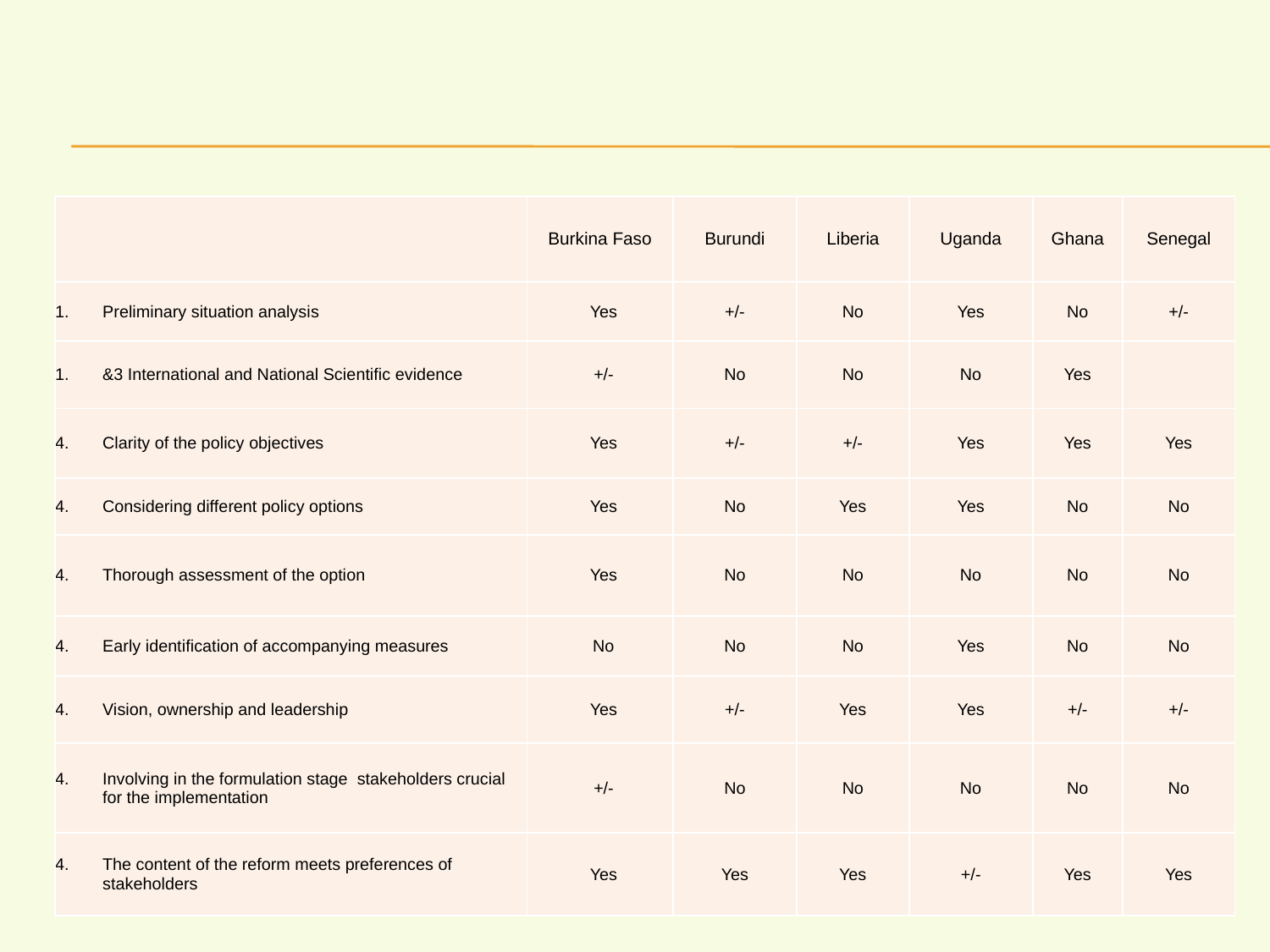

#
|  | Burkina Faso | Burundi | Liberia | Uganda | Ghana | Senegal |
| --- | --- | --- | --- | --- | --- | --- |
| Preliminary situation analysis | Yes | +/- | No | Yes | No | +/- |
| &3 International and National Scientific evidence | +/- | No | No | No | Yes |  |
| Clarity of the policy objectives | Yes | +/- | +/- | Yes | Yes | Yes |
| Considering different policy options | Yes | No | Yes | Yes | No | No |
| Thorough assessment of the option | Yes | No | No | No | No | No |
| Early identification of accompanying measures | No | No | No | Yes | No | No |
| Vision, ownership and leadership | Yes | +/- | Yes | Yes | +/- | +/- |
| Involving in the formulation stage stakeholders crucial for the implementation | +/- | No | No | No | No | No |
| The content of the reform meets preferences of stakeholders | Yes | Yes | Yes | +/- | Yes | Yes |